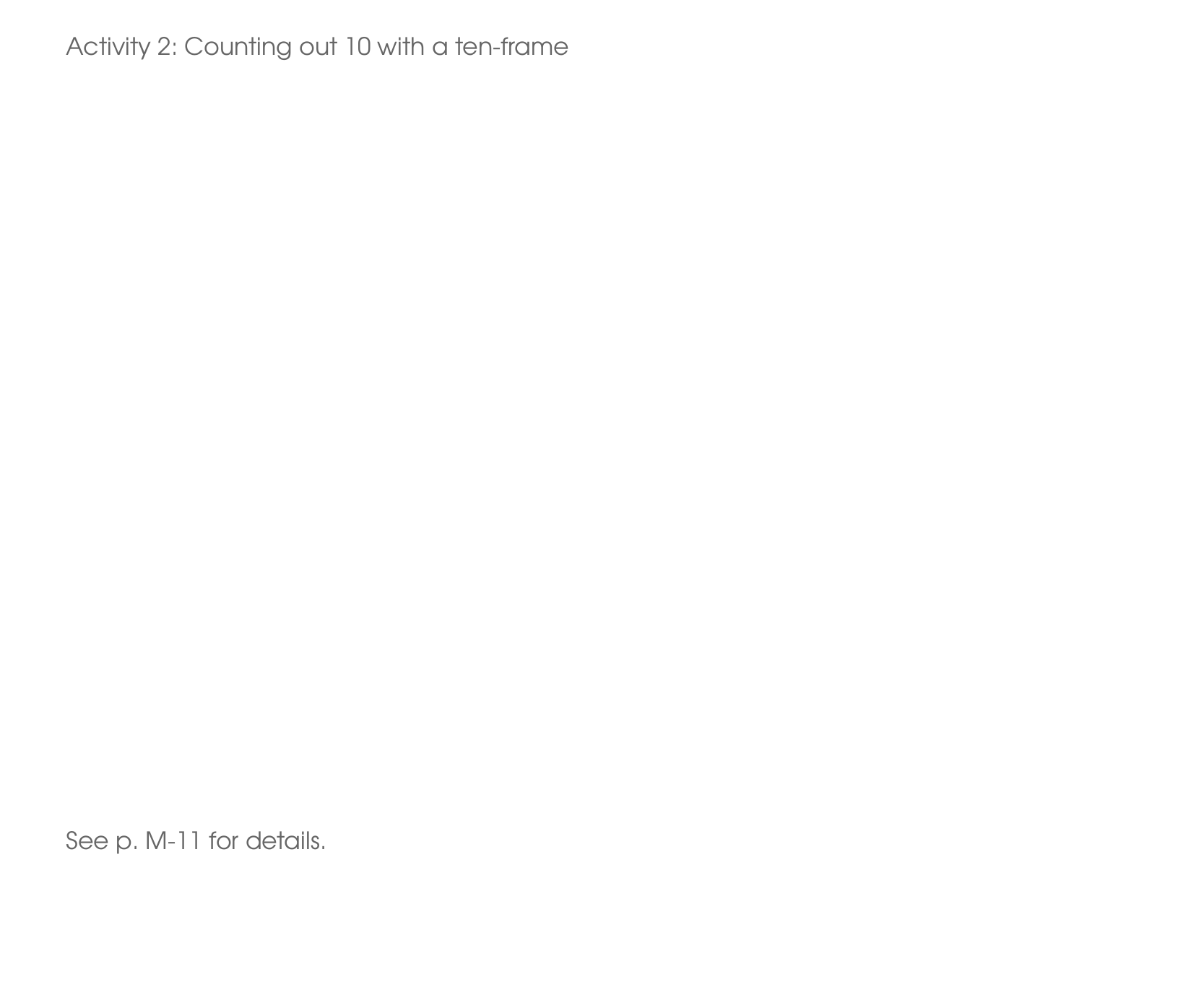

Activity 2: Counting out 10 with a ten-frame
See p. M-11 for details.